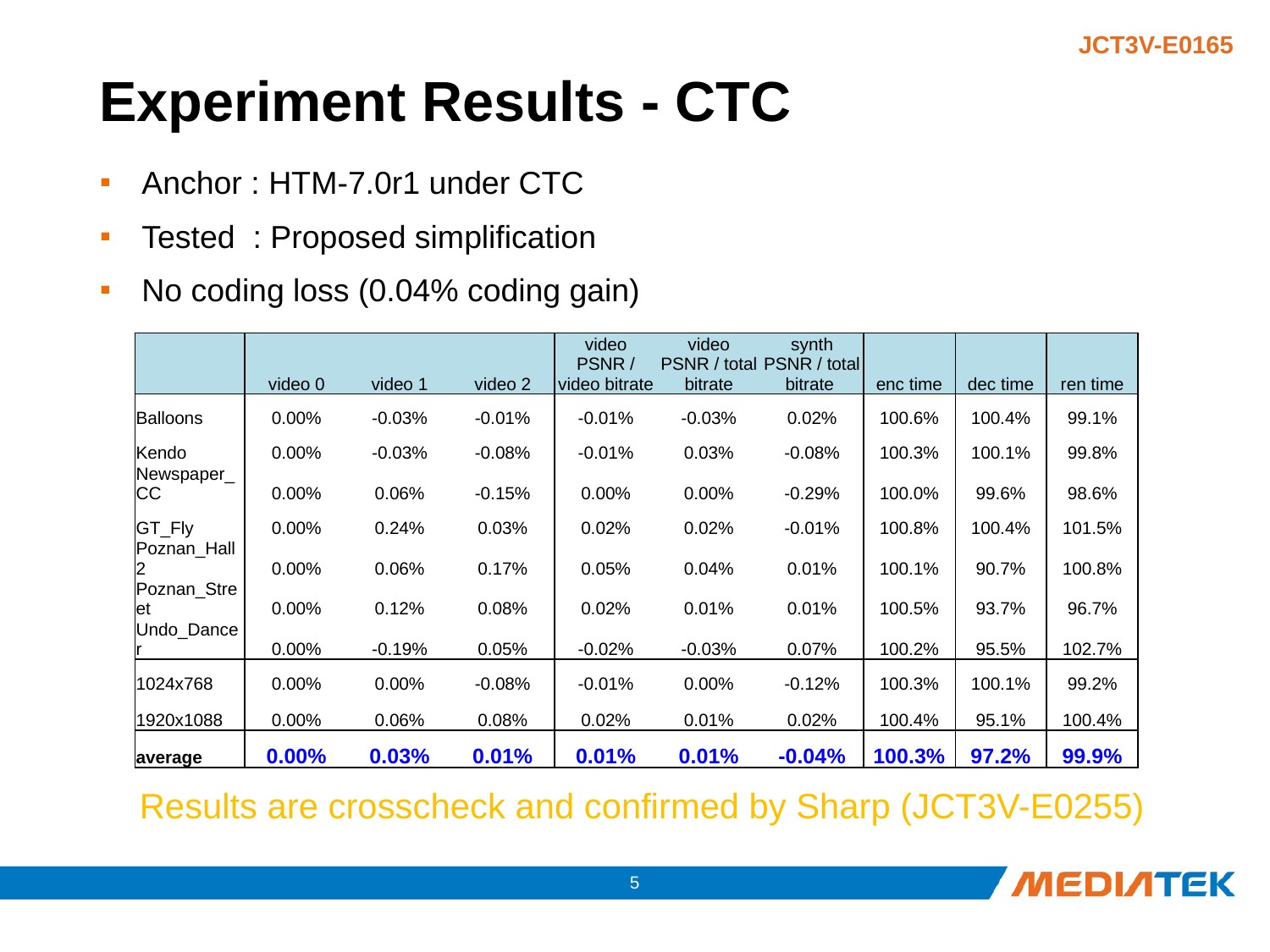

# Experiment Results - CTC
Anchor : HTM-7.0r1 under CTC
Tested  : Proposed simplification
No coding loss (0.04% coding gain)

|  | video 0 | video 1 | video 2 | video PSNR / video bitrate | video PSNR / total bitrate | synth PSNR / total bitrate | enc time | dec time | ren time |
| --- | --- | --- | --- | --- | --- | --- | --- | --- | --- |
| Balloons | 0.00% | -0.03% | -0.01% | -0.01% | -0.03% | 0.02% | 100.6% | 100.4% | 99.1% |
| Kendo | 0.00% | -0.03% | -0.08% | -0.01% | 0.03% | -0.08% | 100.3% | 100.1% | 99.8% |
| Newspaper\_CC | 0.00% | 0.06% | -0.15% | 0.00% | 0.00% | -0.29% | 100.0% | 99.6% | 98.6% |
| GT\_Fly | 0.00% | 0.24% | 0.03% | 0.02% | 0.02% | -0.01% | 100.8% | 100.4% | 101.5% |
| Poznan\_Hall2 | 0.00% | 0.06% | 0.17% | 0.05% | 0.04% | 0.01% | 100.1% | 90.7% | 100.8% |
| Poznan\_Street | 0.00% | 0.12% | 0.08% | 0.02% | 0.01% | 0.01% | 100.5% | 93.7% | 96.7% |
| Undo\_Dancer | 0.00% | -0.19% | 0.05% | -0.02% | -0.03% | 0.07% | 100.2% | 95.5% | 102.7% |
| 1024x768 | 0.00% | 0.00% | -0.08% | -0.01% | 0.00% | -0.12% | 100.3% | 100.1% | 99.2% |
| 1920x1088 | 0.00% | 0.06% | 0.08% | 0.02% | 0.01% | 0.02% | 100.4% | 95.1% | 100.4% |
| average | 0.00% | 0.03% | 0.01% | 0.01% | 0.01% | -0.04% | 100.3% | 97.2% | 99.9% |
Results are crosscheck and confirmed by Sharp (JCT3V-E0255)
5